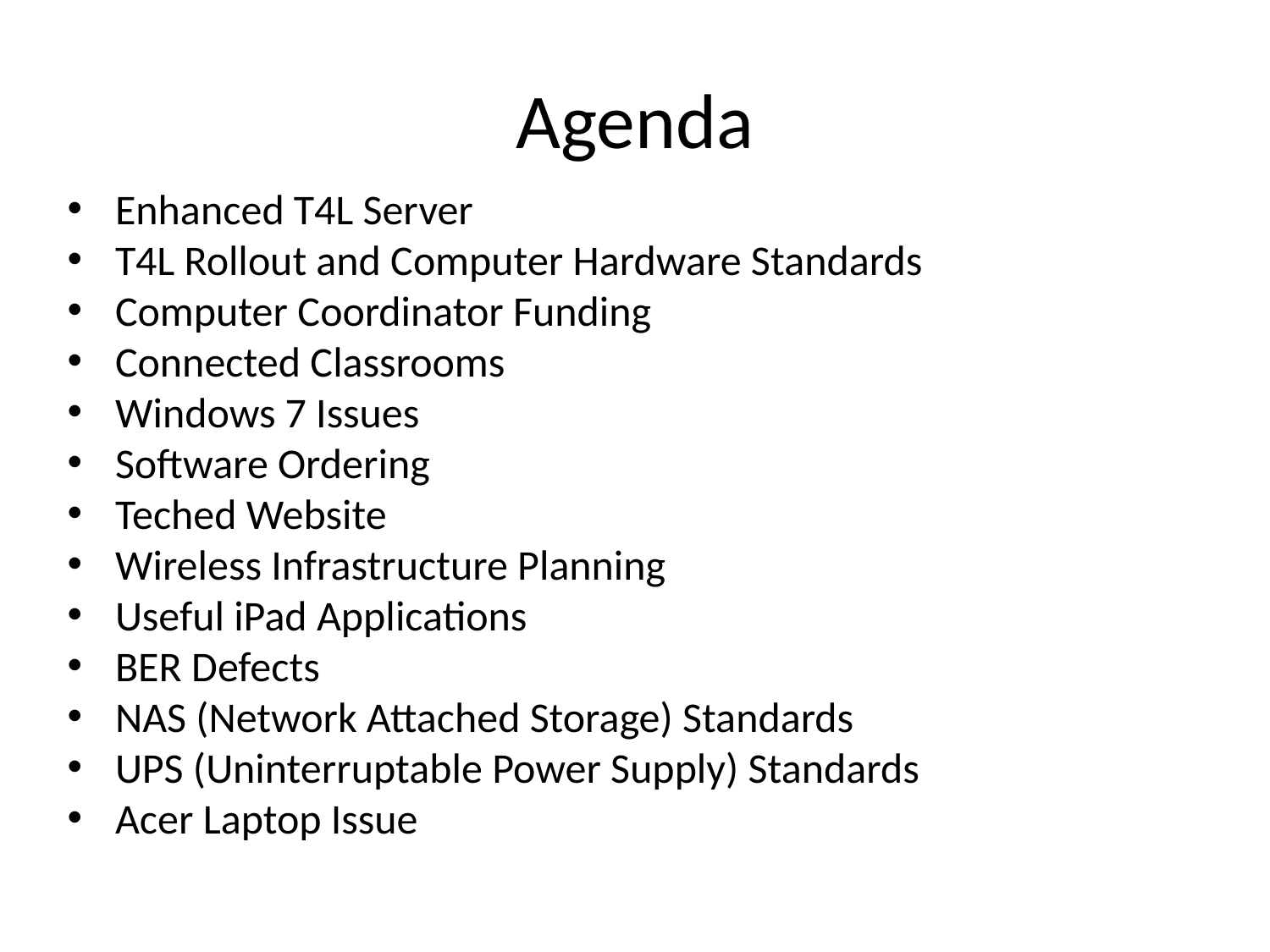

# Agenda
Enhanced T4L Server
T4L Rollout and Computer Hardware Standards
Computer Coordinator Funding
Connected Classrooms
Windows 7 Issues
Software Ordering
Teched Website
Wireless Infrastructure Planning
Useful iPad Applications
BER Defects
NAS (Network Attached Storage) Standards
UPS (Uninterruptable Power Supply) Standards
Acer Laptop Issue